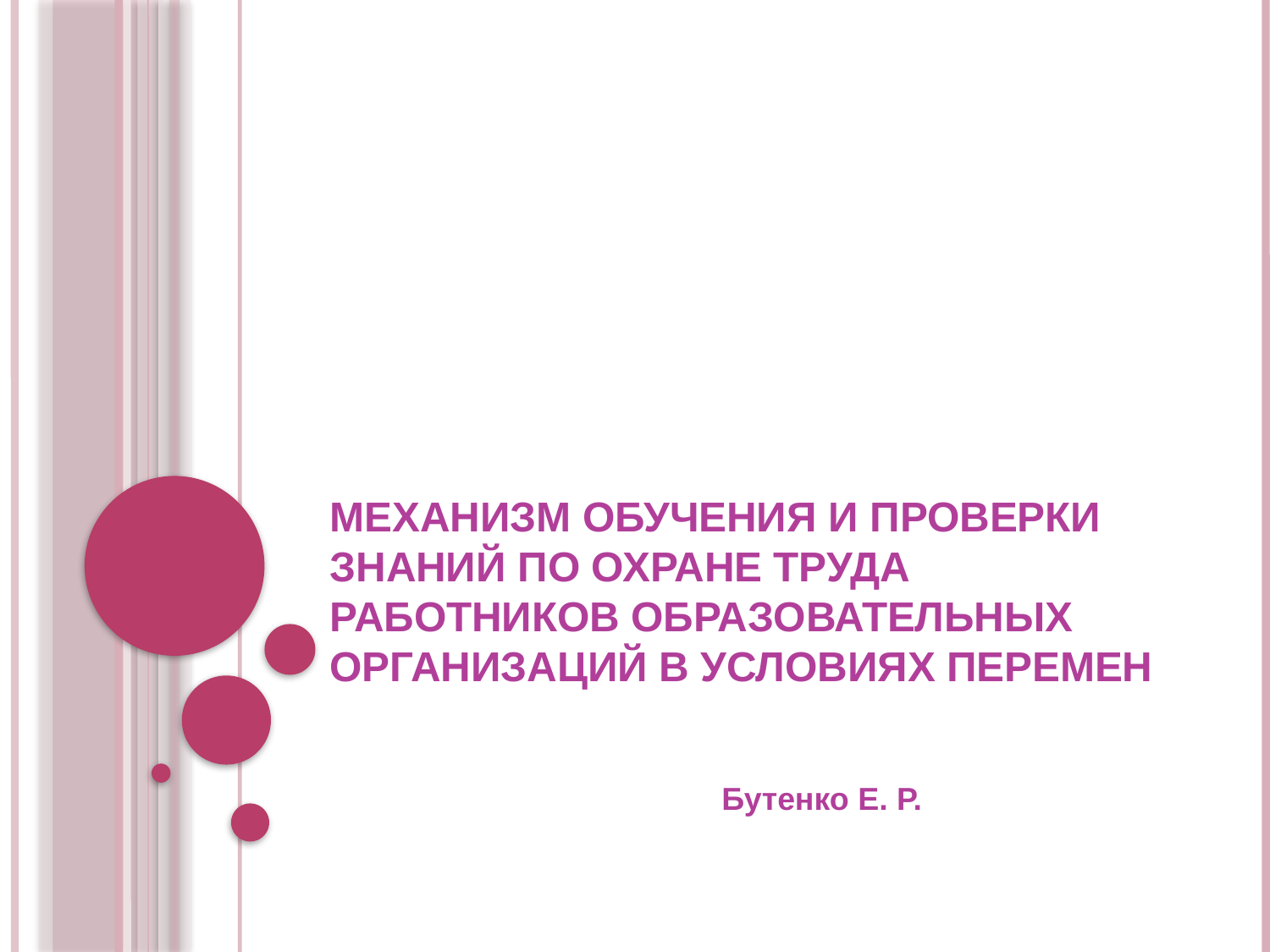

# МЕХАНИЗМ ОБУЧЕНИЯ И ПРОВЕРКИ ЗНАНИЙ ПО ОХРАНЕ ТРУДА РАБОТНИКОВ ОБРАЗОВАТЕЛЬНЫХ ОРГАНИЗАЦИЙ В УСЛОВИЯХ ПЕРЕМЕН
Бутенко Е. Р.